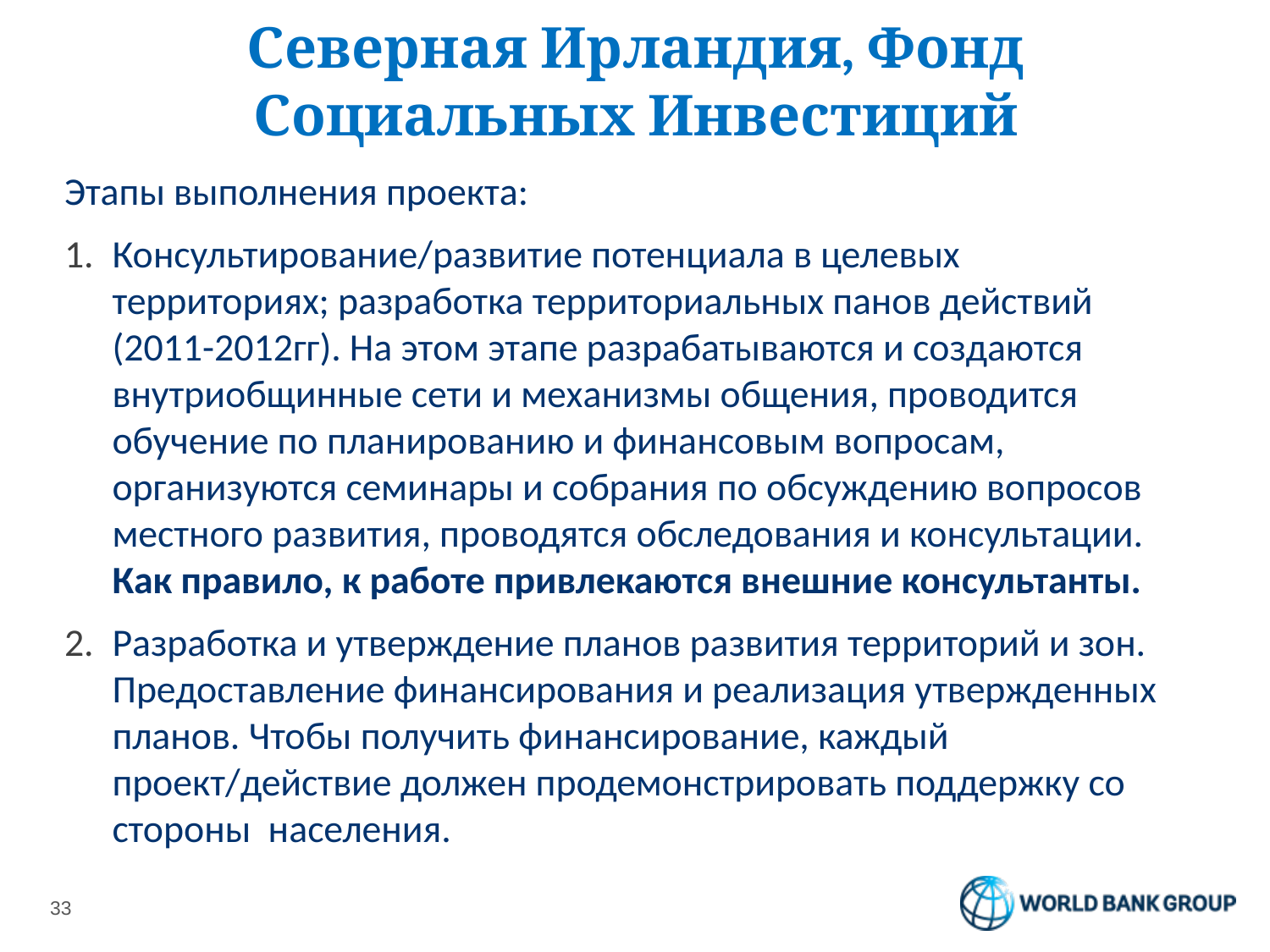

# Северная Ирландия, Фонд Социальных Инвестиций
Этапы выполнения проекта:
Консультирование/развитие потенциала в целевых территориях; разработка территориальных панов действий (2011-2012гг). На этом этапе разрабатываются и создаются внутриобщинные сети и механизмы общения, проводится обучение по планированию и финансовым вопросам, организуются семинары и собрания по обсуждению вопросов местного развития, проводятся обследования и консультации. Как правило, к работе привлекаются внешние консультанты.
Разработка и утверждение планов развития территорий и зон. Предоставление финансирования и реализация утвержденных планов. Чтобы получить финансирование, каждый проект/действие должен продемонстрировать поддержку со стороны  населения.
33